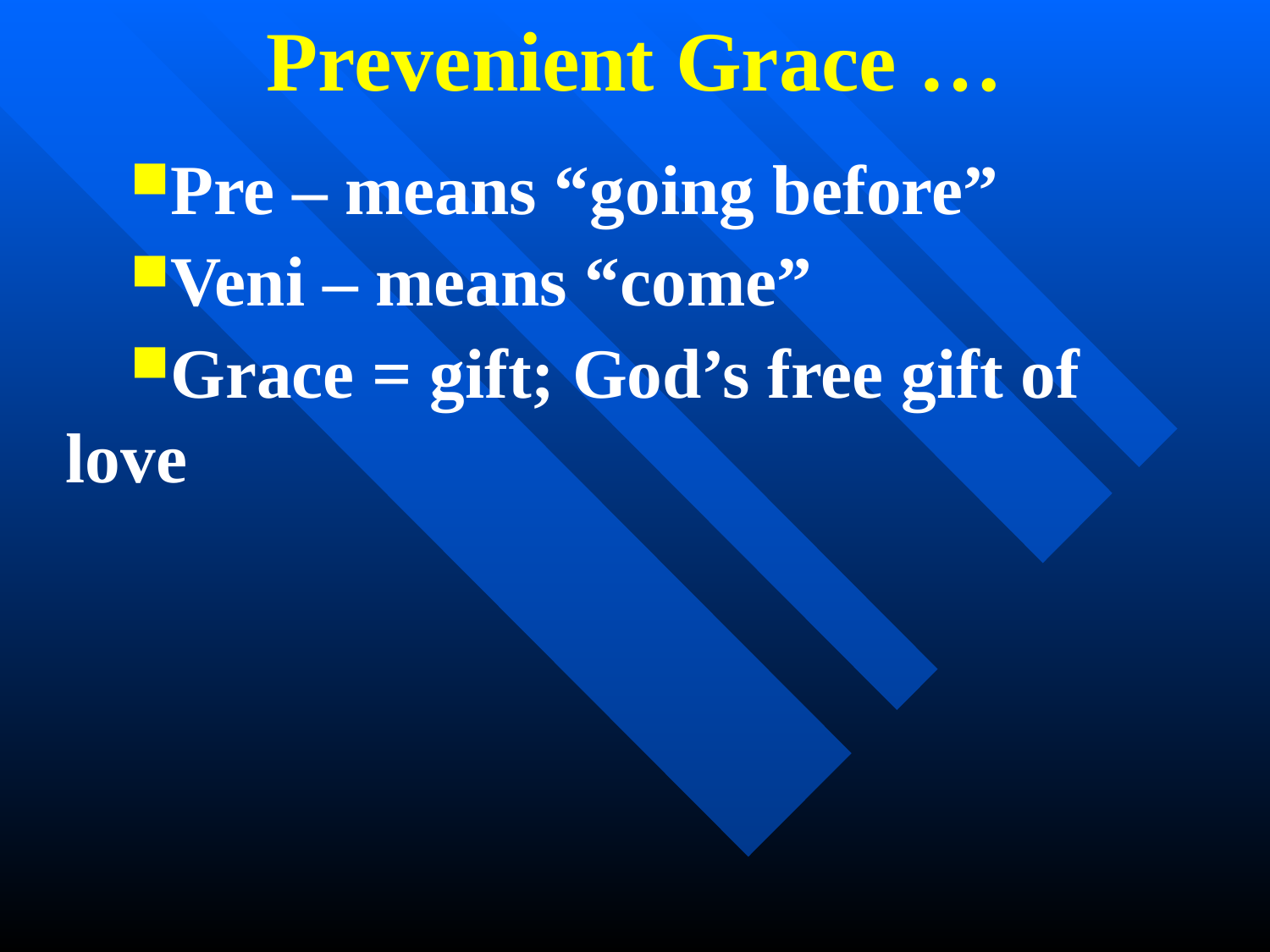

Prevenient Grace …
Pre – means “going before”
Veni – means “come”
Grace = gift; God’s free gift of love